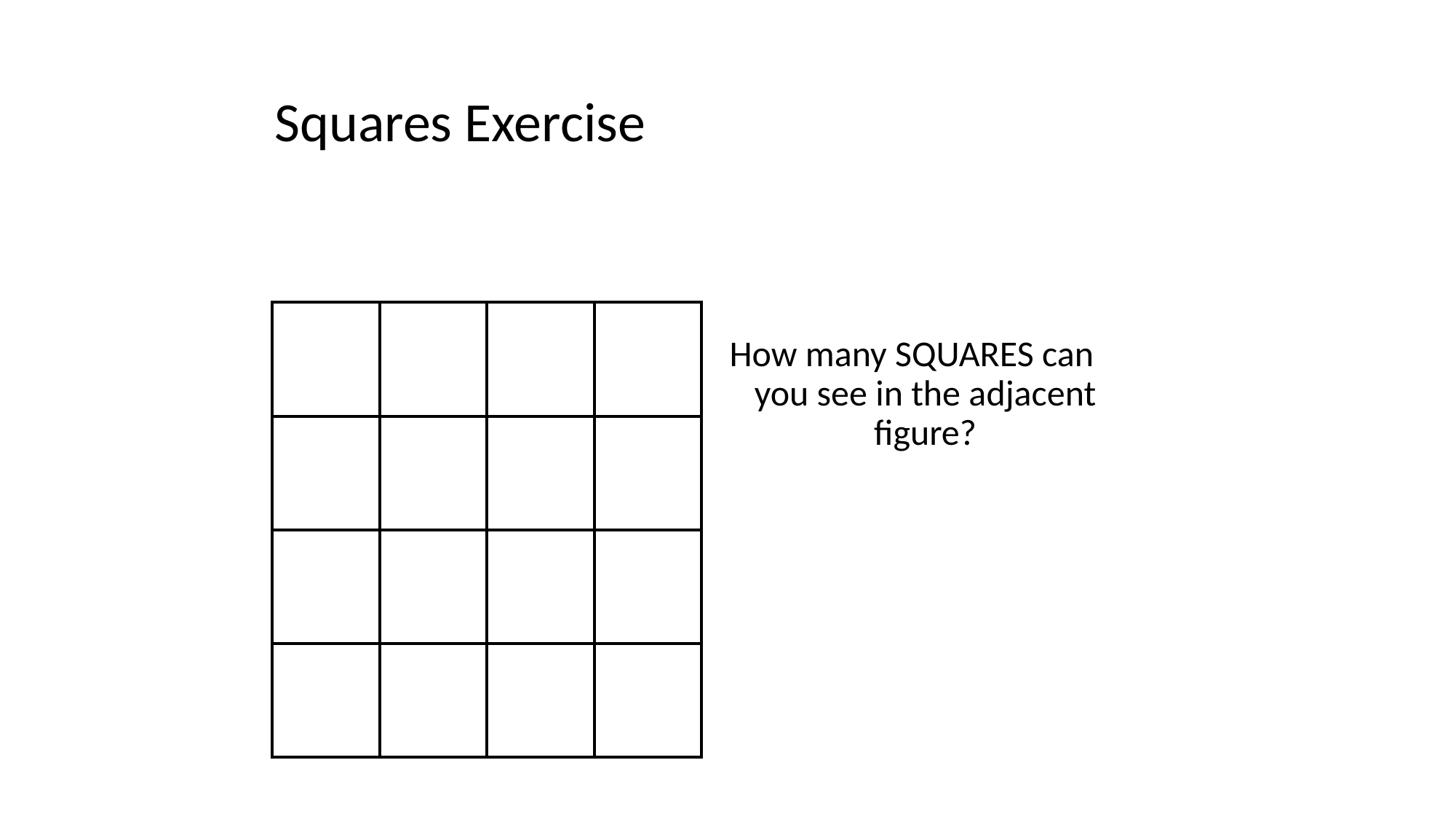

# Squares Exercise
|  |  |  |  |
| --- | --- | --- | --- |
|  |  |  |  |
|  |  |  |  |
|  |  |  |  |
How many SQUARES can you see in the adjacent figure?